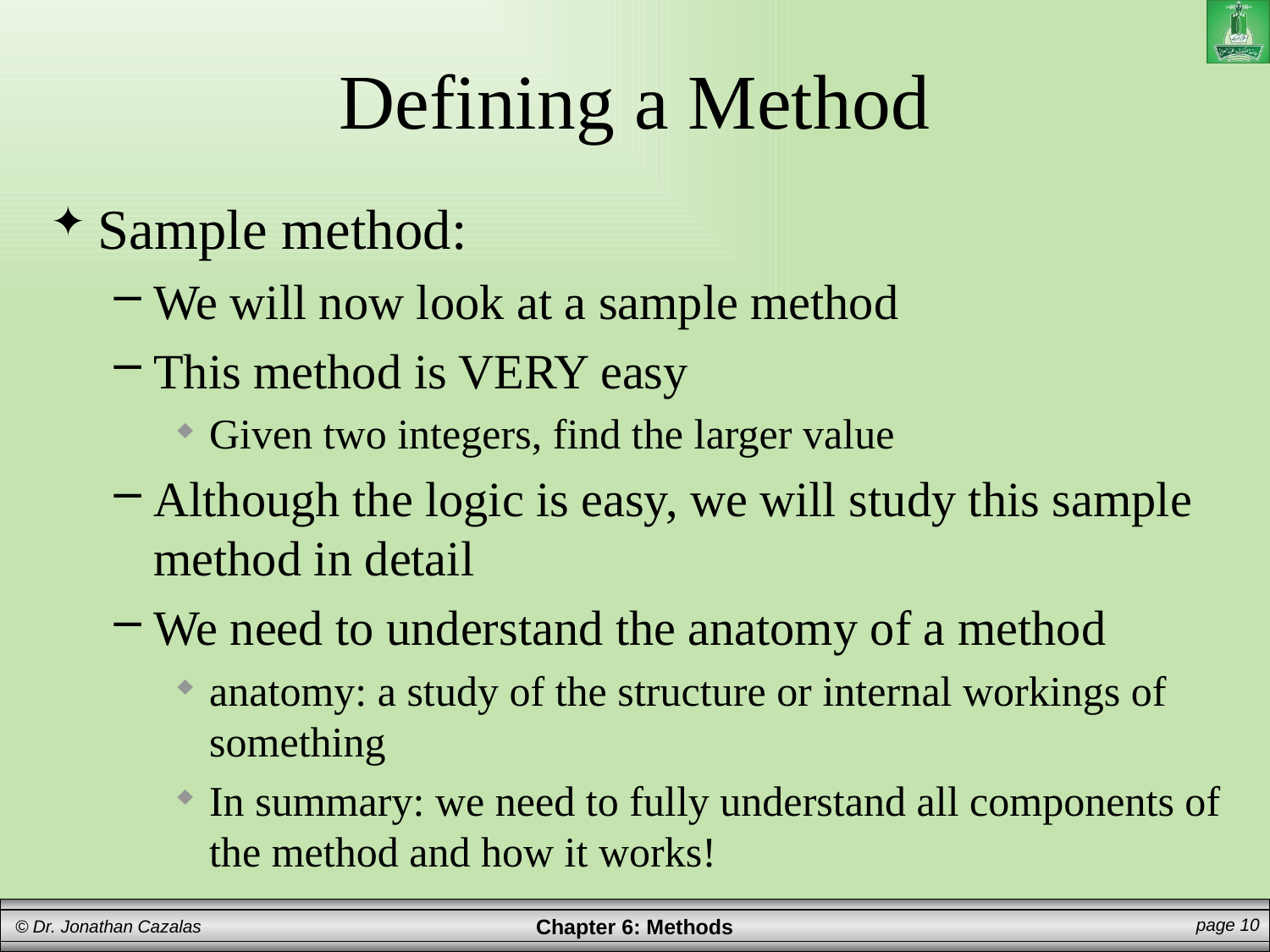

# Defining a Method
Sample method:
We will now look at a sample method
This method is VERY easy
Given two integers, find the larger value
Although the logic is easy, we will study this sample method in detail
We need to understand the anatomy of a method
anatomy: a study of the structure or internal workings of something
In summary: we need to fully understand all components of the method and how it works!